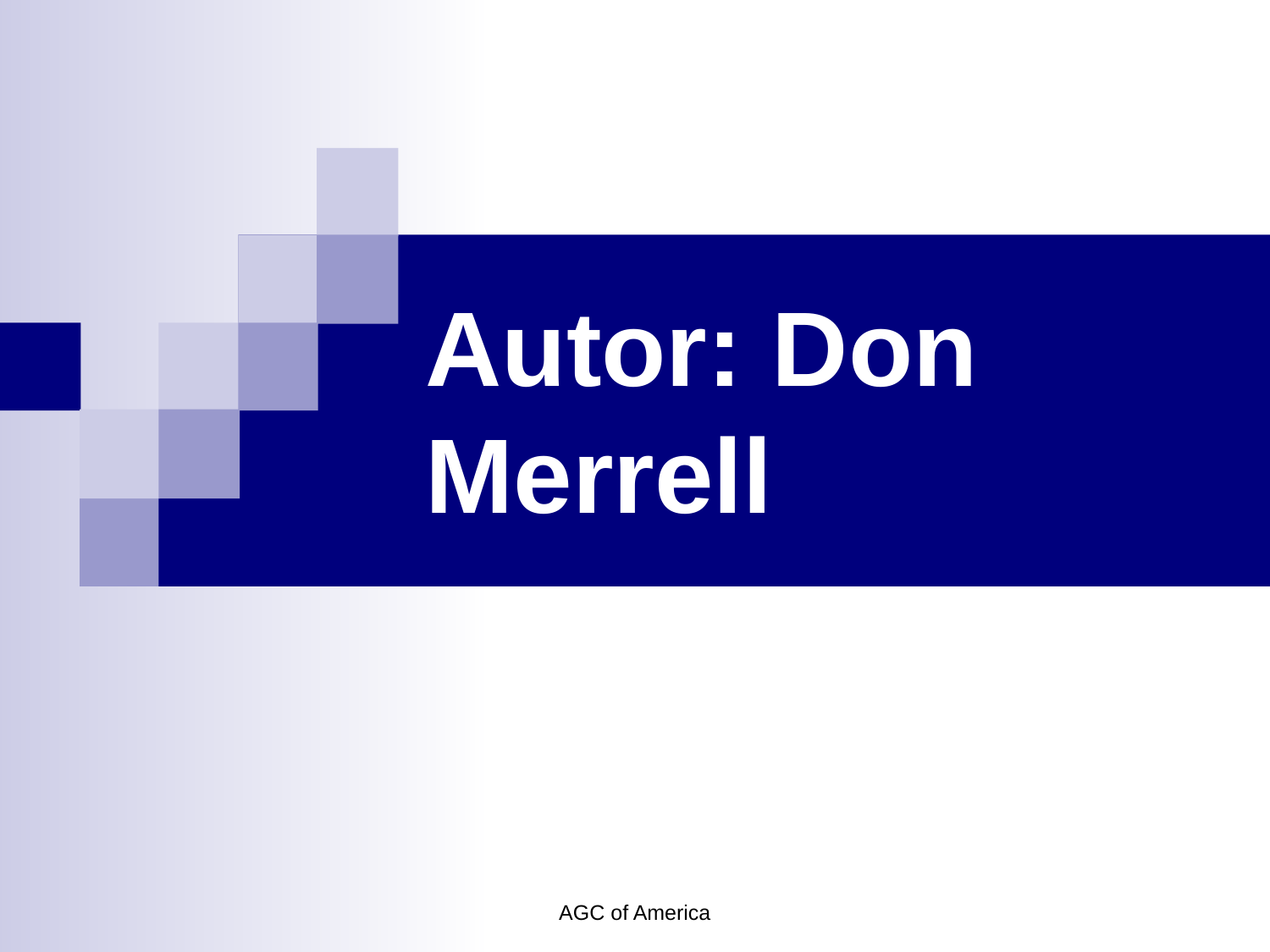

# Autor: Don Merrell

AGC of America